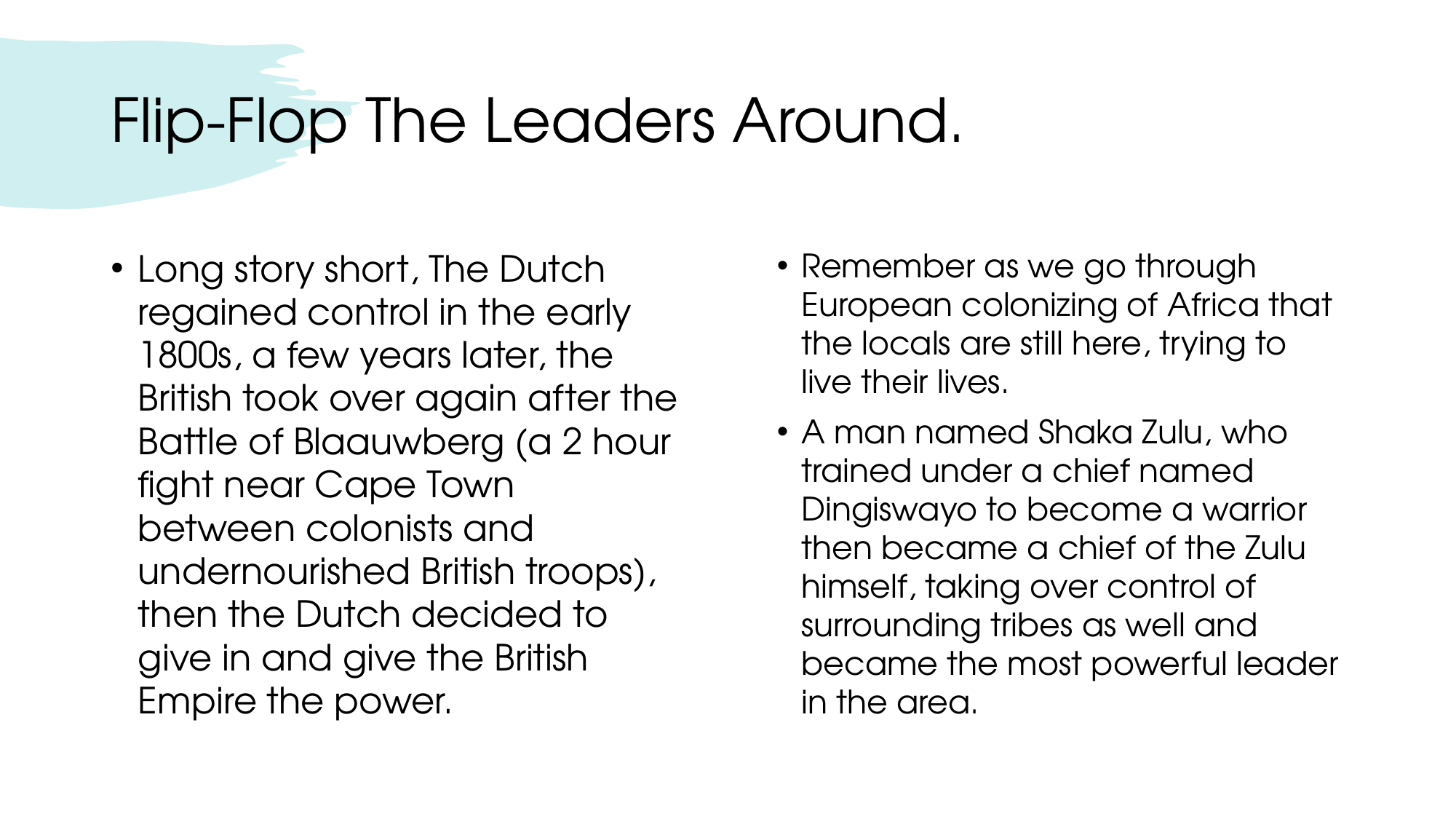

# Flip-Flop The Leaders Around.
Long story short, The Dutch regained control in the early 1800s, a few years later, the British took over again after the Battle of Blaauwberg (a 2 hour fight near Cape Town between colonists and undernourished British troops), then the Dutch decided to give in and give the British Empire the power.
Remember as we go through European colonizing of Africa that the locals are still here, trying to live their lives.
A man named Shaka Zulu, who trained under a chief named Dingiswayo to become a warrior then became a chief of the Zulu himself, taking over control of surrounding tribes as well and became the most powerful leader in the area.